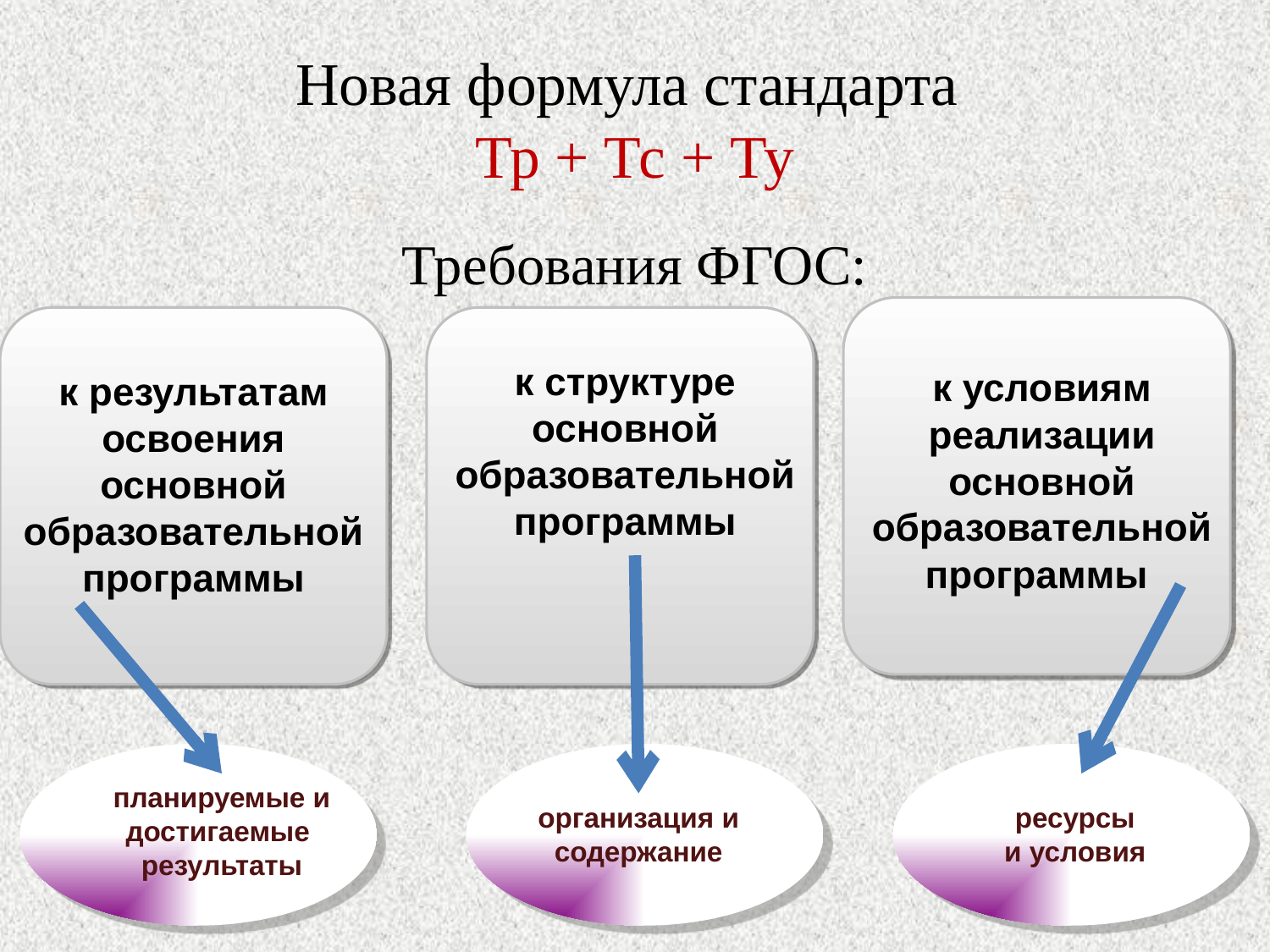

# Новая формула стандарта Тр + Тс + Ту
Требования ФГОС:

к структуре основной образовательной программы
к условиям реализации основной образовательной программы
к результатам освоения основной образовательной программы

планируемые и достигаемые
результаты
организация и
содержание
ресурсы
и условия